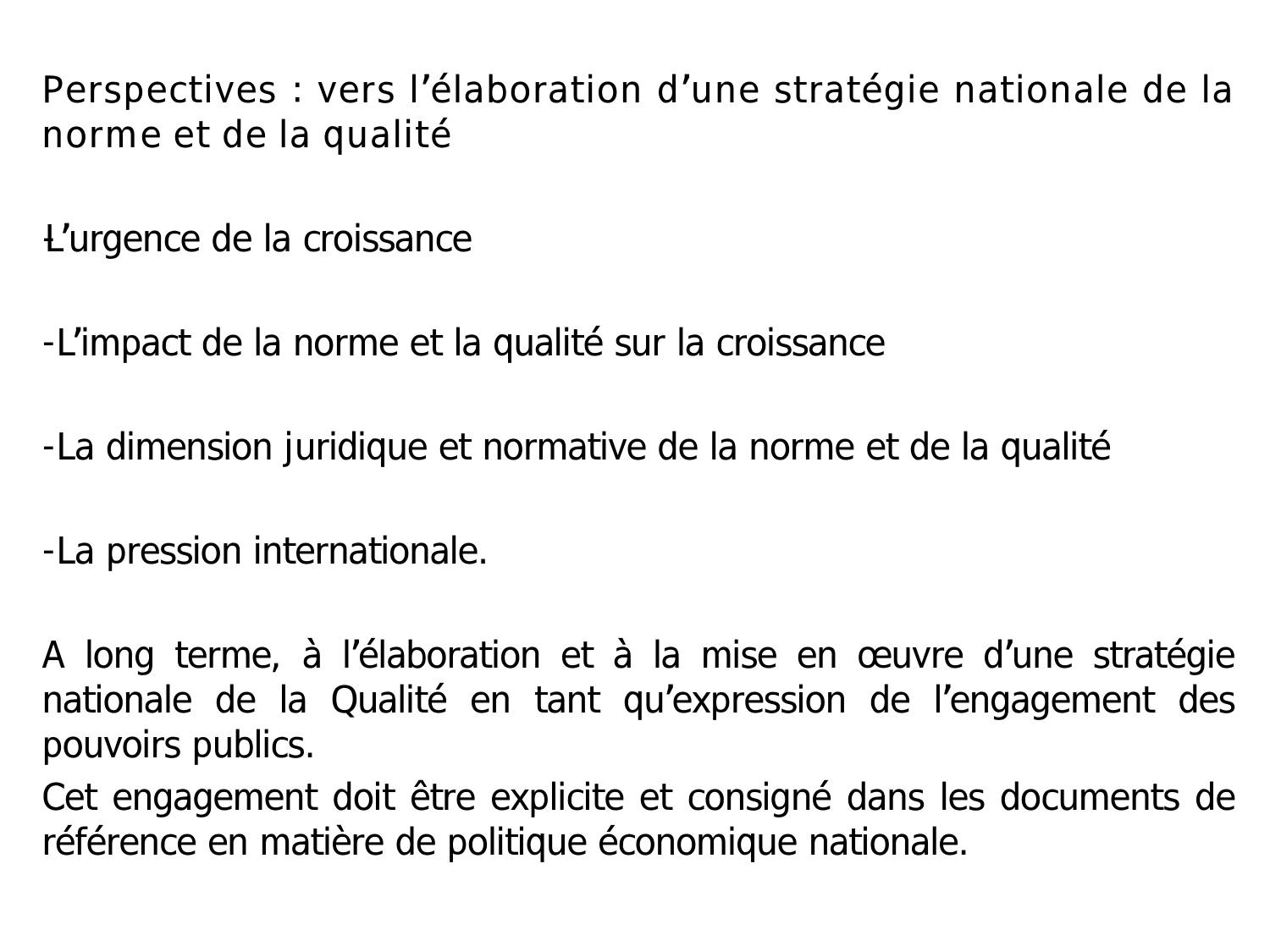

Perspectives : vers l’élaboration d’une stratégie nationale de la norme et de la qualité

L’urgence de la croissance

 L’impact de la norme et la qualité sur la croissance

 La dimension juridique et normative de la norme et de la qualité

 La pression internationale.

A long terme, à l’élaboration et à la mise en œuvre d’une stratégie nationale de la Qualité en tant qu’expression de l’engagement des pouvoirs publics.
Cet engagement doit être explicite et consigné dans les documents de référence en matière de politique économique nationale.